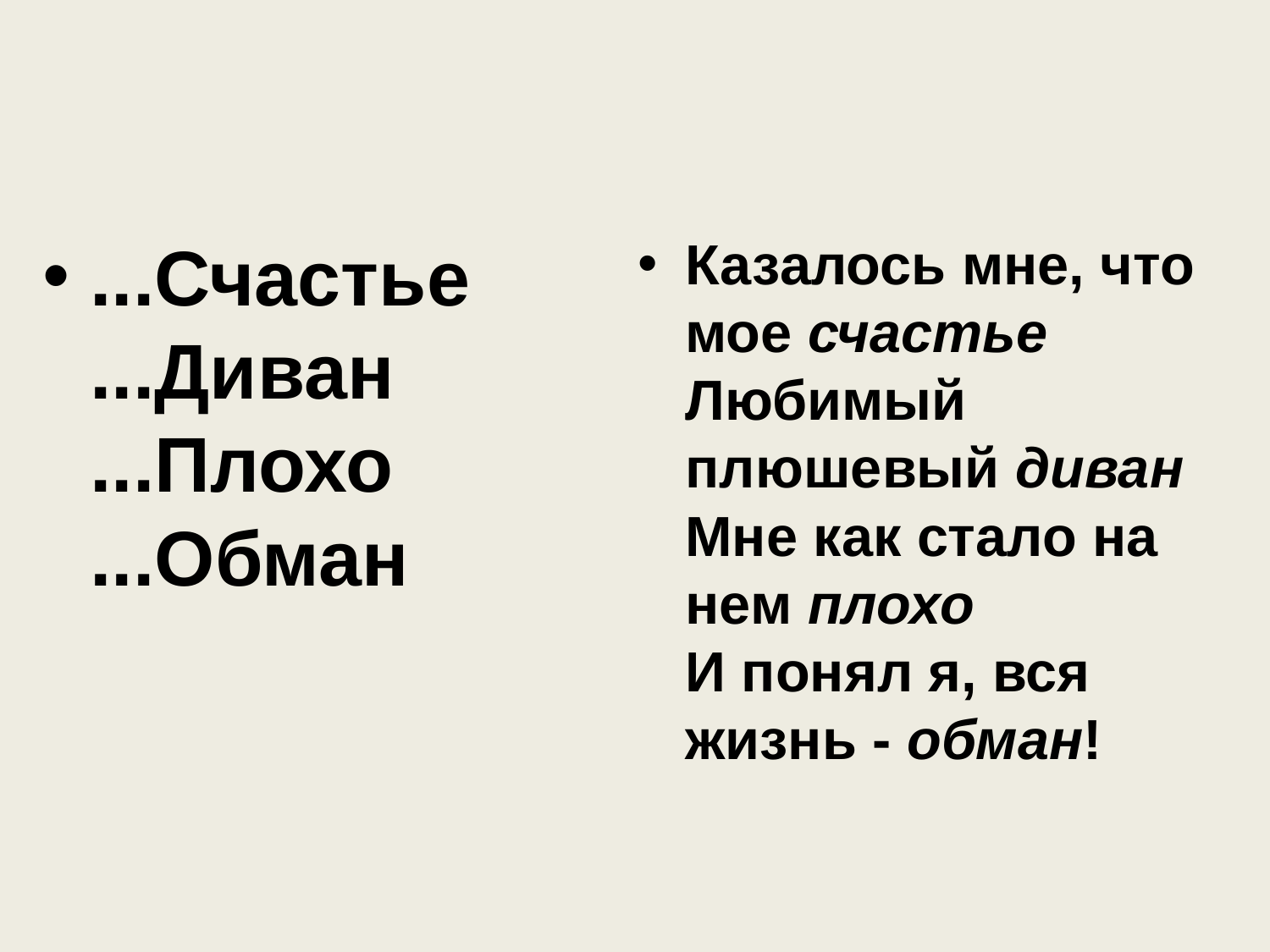

#
...Счастье
...Диван
...Плохо
...Обман
Казалось мне, что мое счастье
Любимый плюшевый диван
Мне как стало на нем плохо
И понял я, вся жизнь - обман!